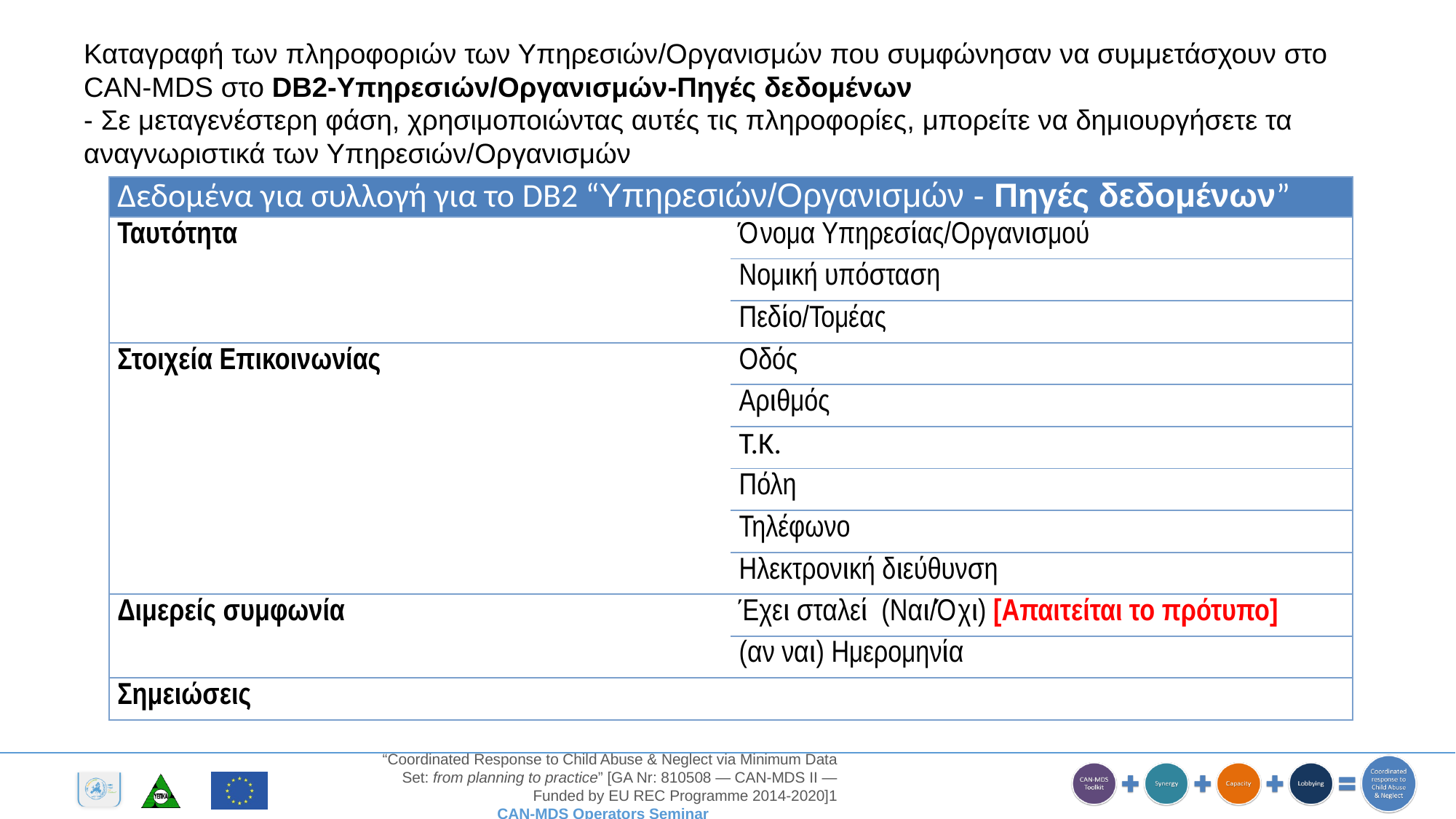

Καταγραφή των πληροφοριών των Υπηρεσιών/Οργανισμών που συμφώνησαν να συμμετάσχουν στο CAN-MDS στο DB2-Υπηρεσιών/Οργανισμών-Πηγές δεδομένων
- Σε μεταγενέστερη φάση, χρησιμοποιώντας αυτές τις πληροφορίες, μπορείτε να δημιουργήσετε τα αναγνωριστικά των Υπηρεσιών/Οργανισμών
| Δεδομένα για συλλογή για το DB2 “Υπηρεσιών/Οργανισμών - Πηγές δεδομένων” |  |
| --- | --- |
| Ταυτότητα | Όνομα Υπηρεσίας/Οργανισμού |
|  | Νομική υπόσταση |
|  | Πεδίο/Τομέας |
| Στοιχεία Επικοινωνίας | Οδός |
|  | Αριθμός |
|  | Τ.Κ. |
|  | Πόλη |
|  | Τηλέφωνο |
|  | Ηλεκτρονική διεύθυνση |
| Διμερείς συμφωνία | Έχει σταλεί (Ναι/Όχι) [Απαιτείται το πρότυπο] |
|  | (αν ναι) Ημερομηνία |
| Σημειώσεις |  |